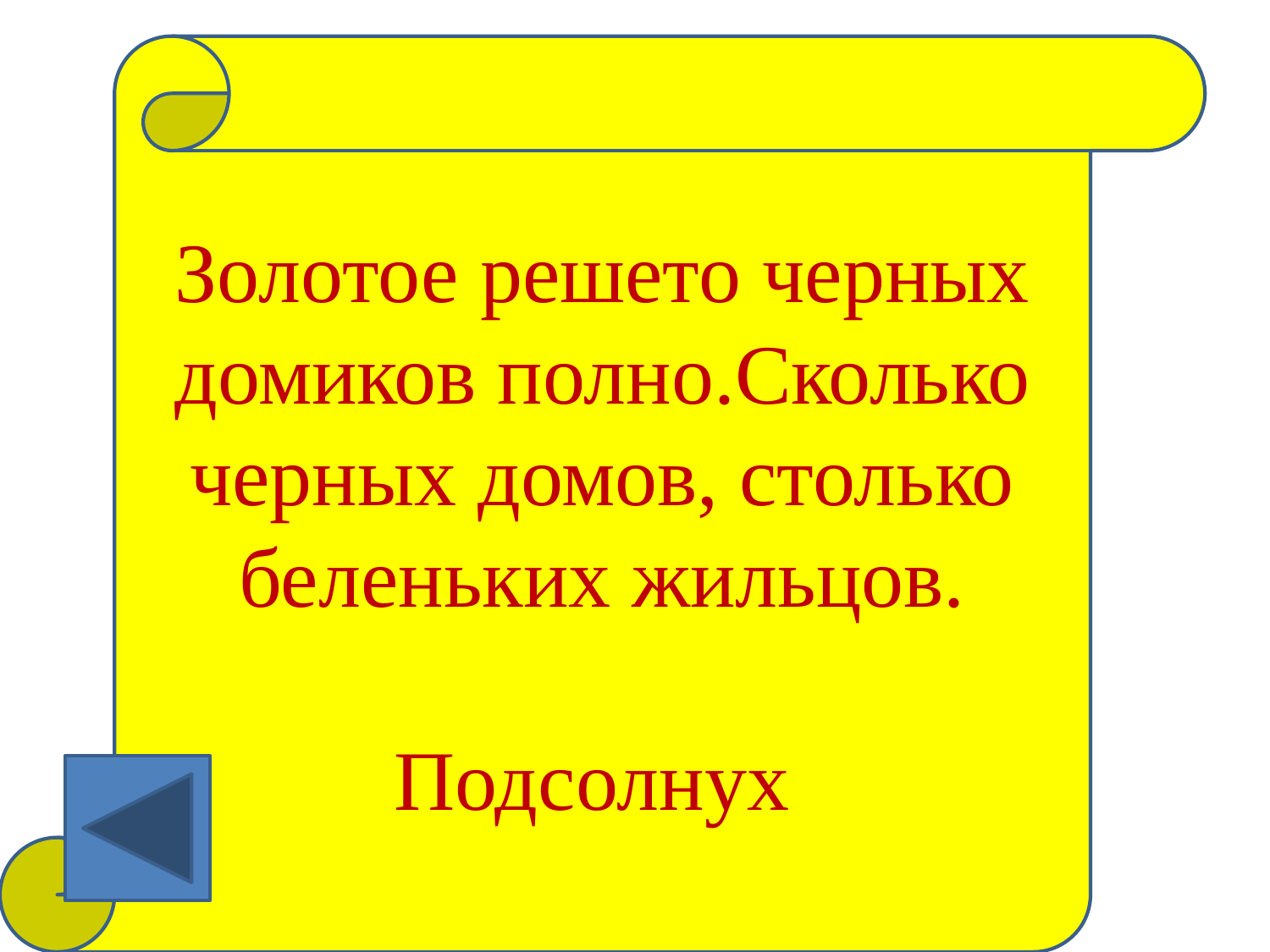

Золотое решето черных домиков полно.Сколько черных домов, столько беленьких жильцов.

Подсолнух
#